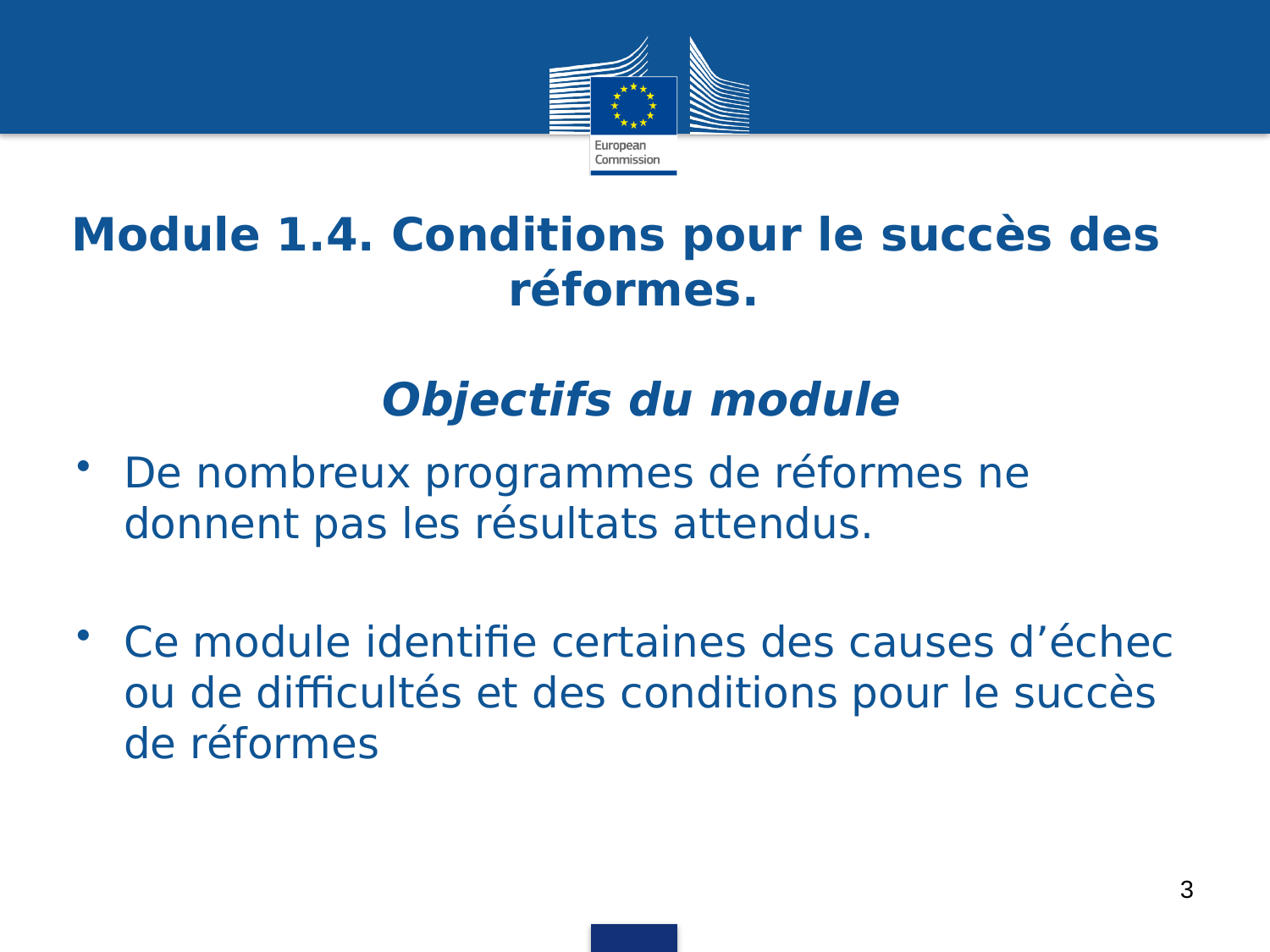

# Module 1.4. Conditions pour le succès des réformes. Objectifs du module

De nombreux programmes de réformes ne donnent pas les résultats attendus.

Ce module identifie certaines des causes d’échec ou de difficultés et des conditions pour le succès de réformes

3